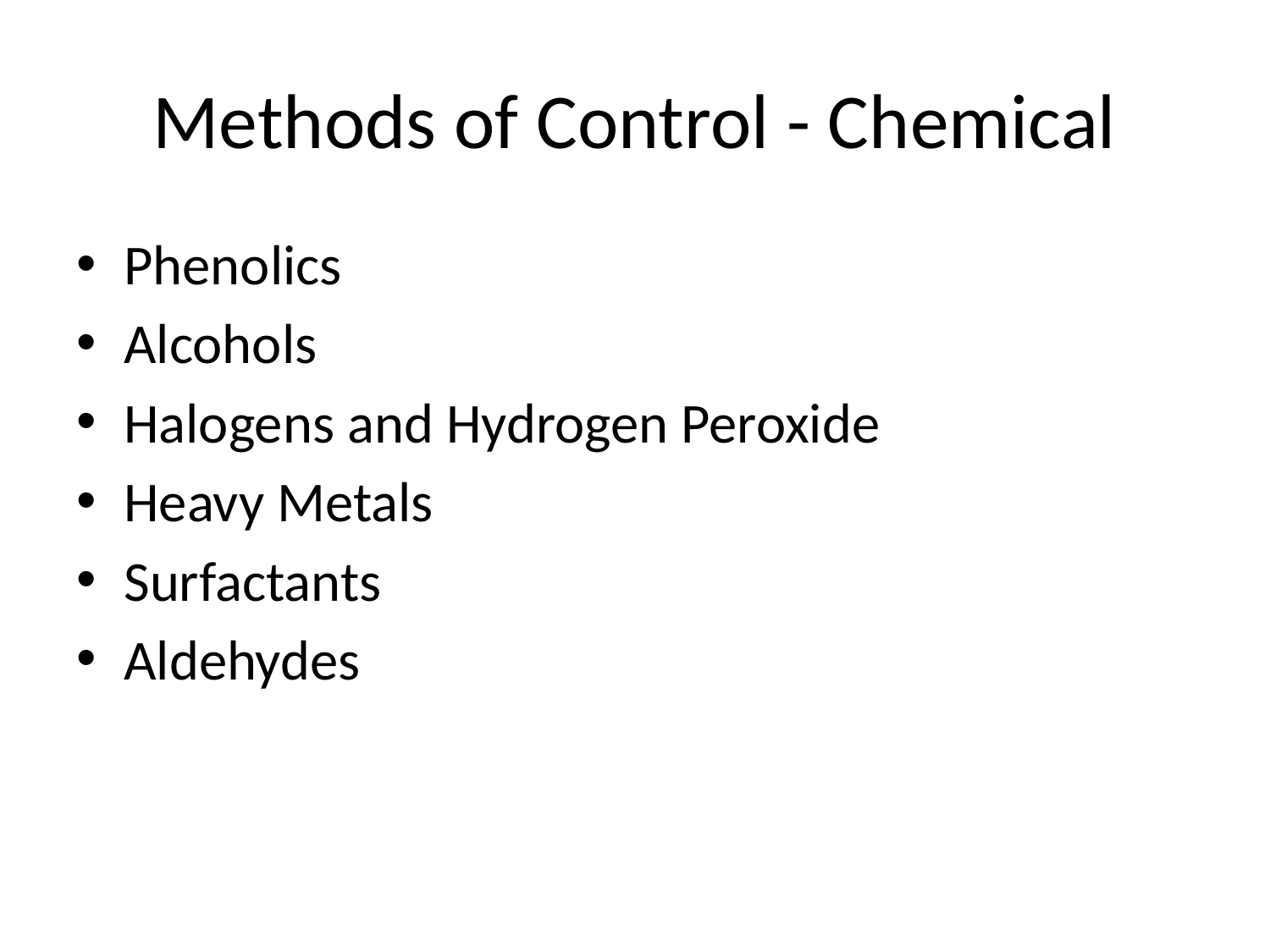

# Methods of Control - Chemical
Phenolics
Alcohols
Halogens and Hydrogen Peroxide
Heavy Metals
Surfactants
Aldehydes